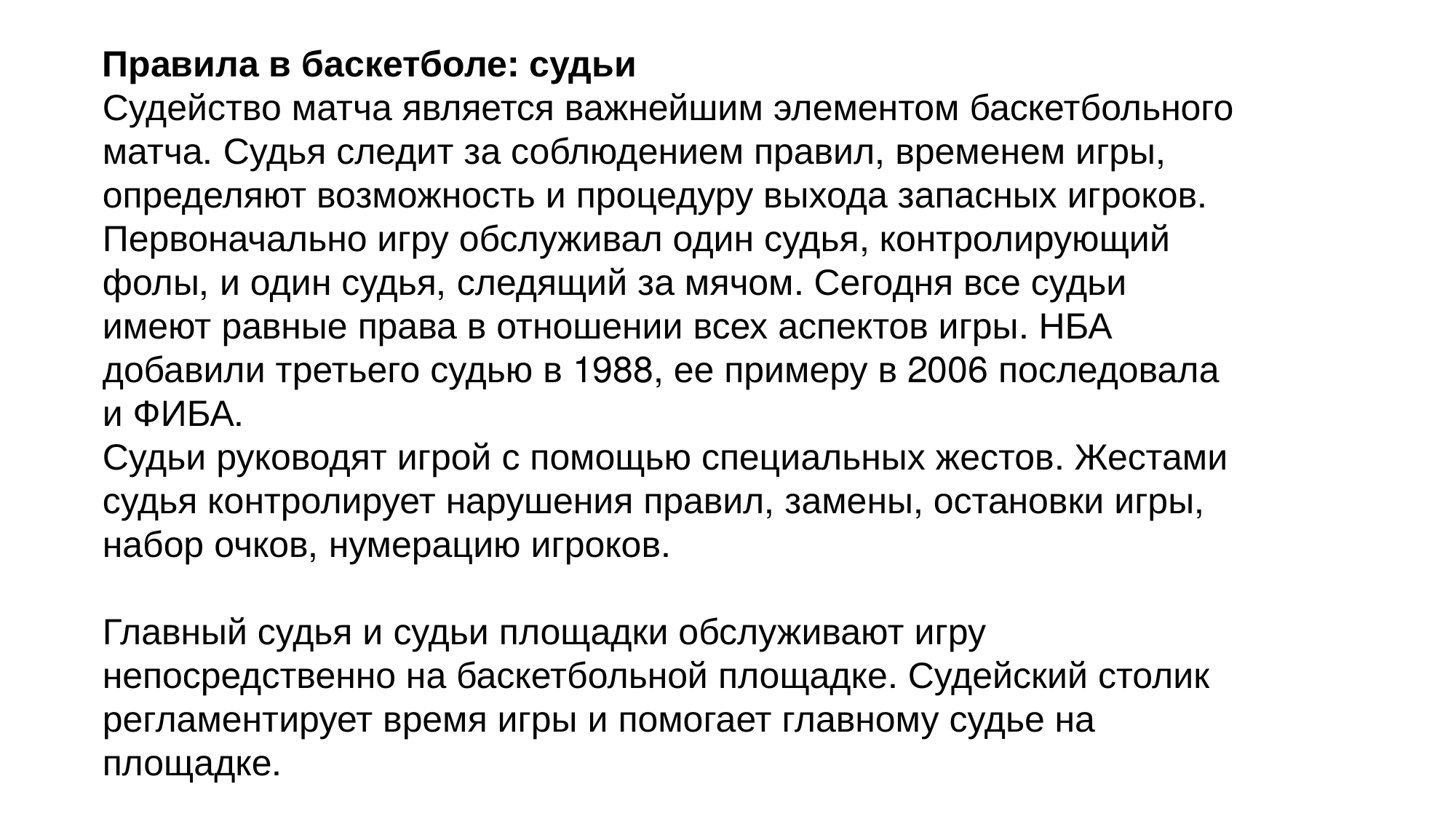

Правила в баскетболе: судьи
Судейство матча является важнейшим элементом баскетбольного матча. Судья следит за соблюдением правил, временем игры, определяют возможность и процедуру выхода запасных игроков.
Первоначально игру обслуживал один судья, контролирующий фолы, и один судья, следящий за мячом. Сегодня все судьи имеют равные права в отношении всех аспектов игры. НБА добавили третьего судью в 1988, ее примеру в 2006 последовала и ФИБА.
Судьи руководят игрой с помощью специальных жестов. Жестами судья контролирует нарушения правил, замены, остановки игры, набор очков, нумерацию игроков.
Главный судья и судьи площадки обслуживают игру непосредственно на баскетбольной площадке. Судейский столик регламентирует время игры и помогает главному судье на площадке.